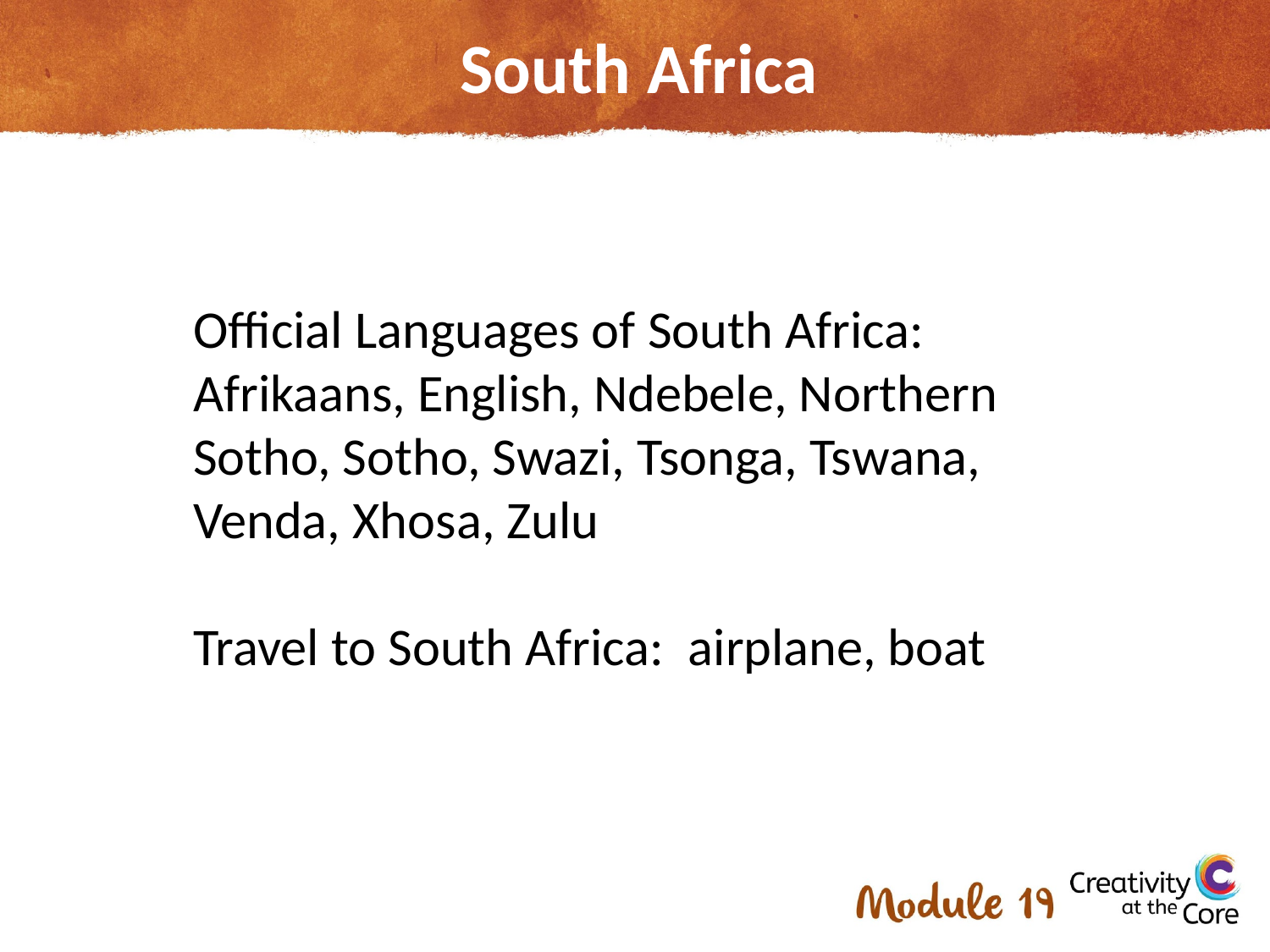

# South Africa
Official Languages of South Africa:  Afrikaans, English, Ndebele, Northern Sotho, Sotho, Swazi, Tsonga, Tswana, Venda, Xhosa, Zulu

Travel to South Africa:  airplane, boat